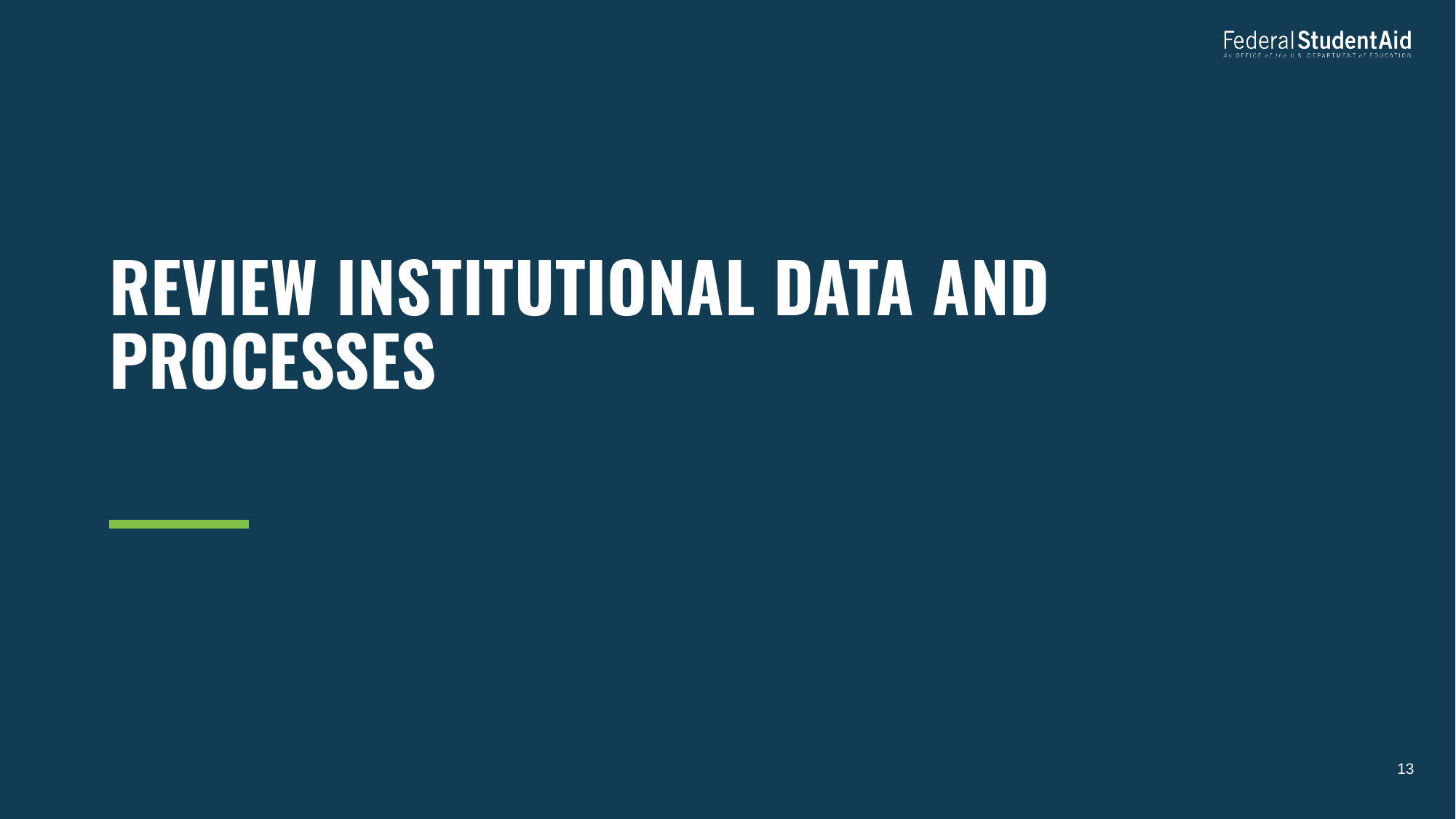

# Review institutional data and processes
13